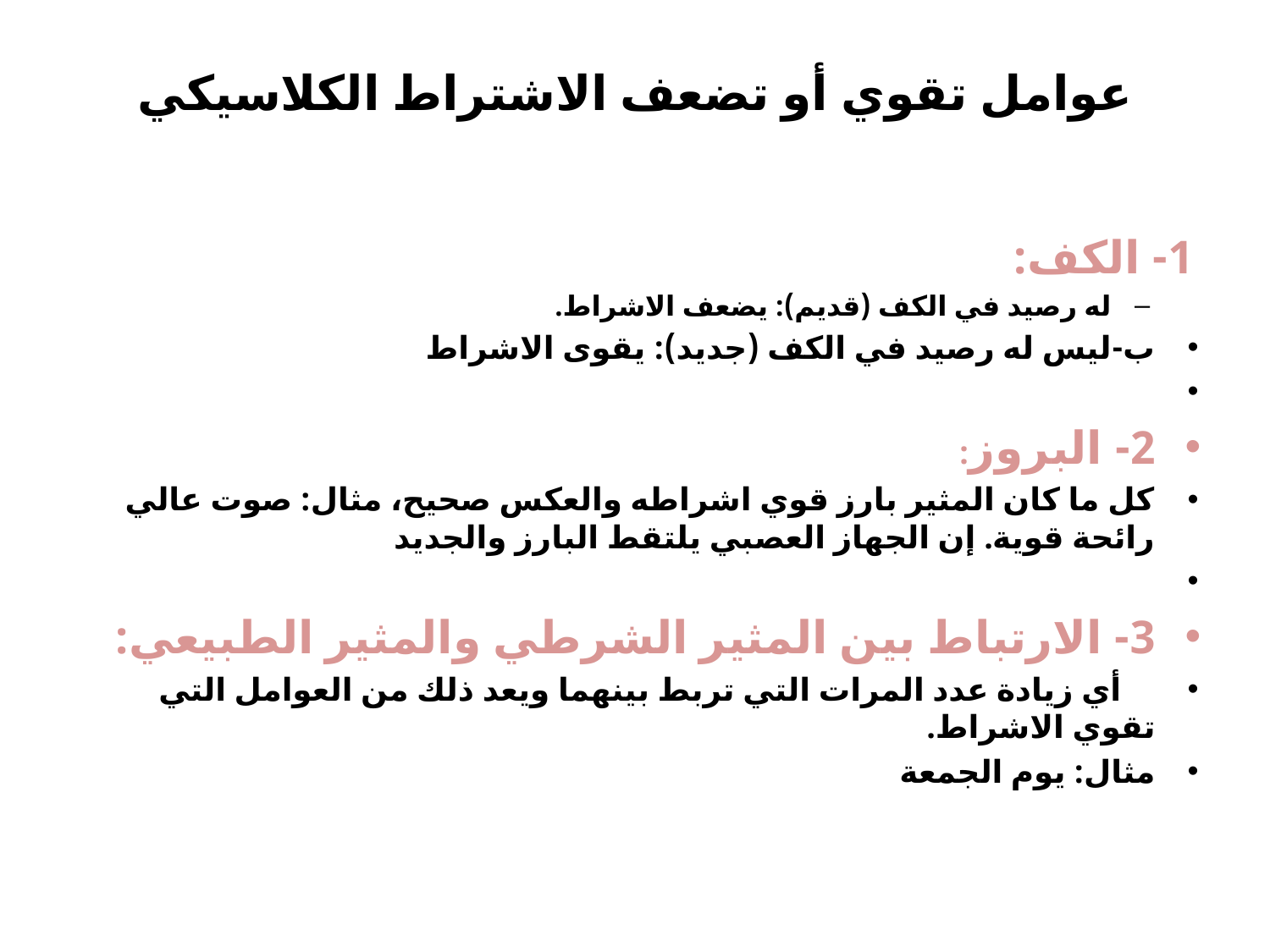

# عوامل تقوي أو تضعف الاشتراط الكلاسيكي
1- الكف:
له رصيد في الكف (قديم): يضعف الاشراط.
ب-ليس له رصيد في الكف (جديد): يقوى الاشراط

2- البروز:
كل ما كان المثير بارز قوي اشراطه والعكس صحيح، مثال: صوت عالي رائحة قوية. إن الجهاز العصبي يلتقط البارز والجديد

3- الارتباط بين المثير الشرطي والمثير الطبيعي:
    أي زيادة عدد المرات التي تربط بينهما ويعد ذلك من العوامل التي تقوي الاشراط.
مثال: يوم الجمعة